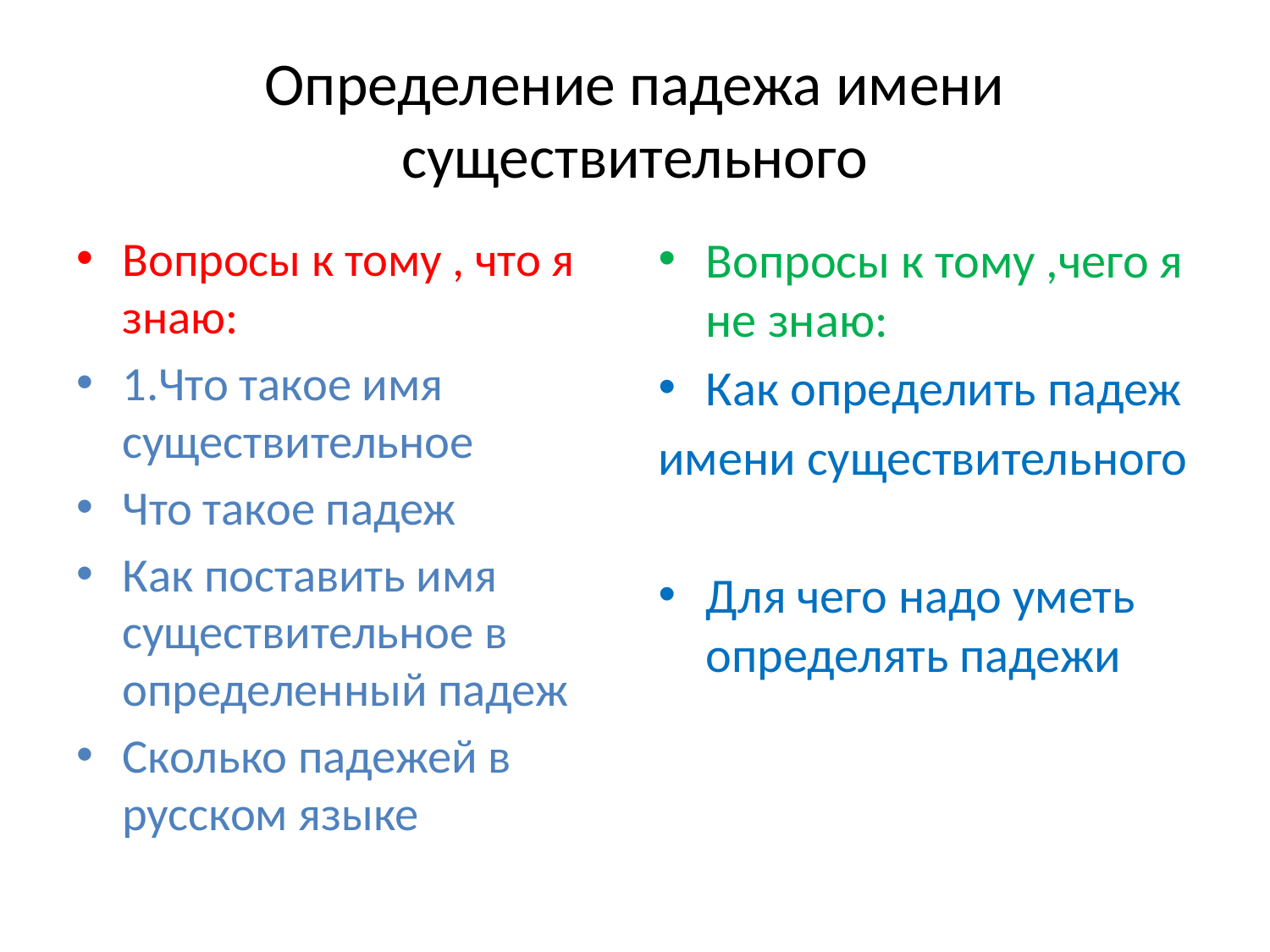

# Определение падежа имени существительного
Вопросы к тому , что я знаю:
1.Что такое имя существительное
Что такое падеж
Как поставить имя существительное в определенный падеж
Сколько падежей в русском языке
Вопросы к тому ,чего я не знаю:
Как определить падеж
имени существительного

Для чего надо уметь определять падежи